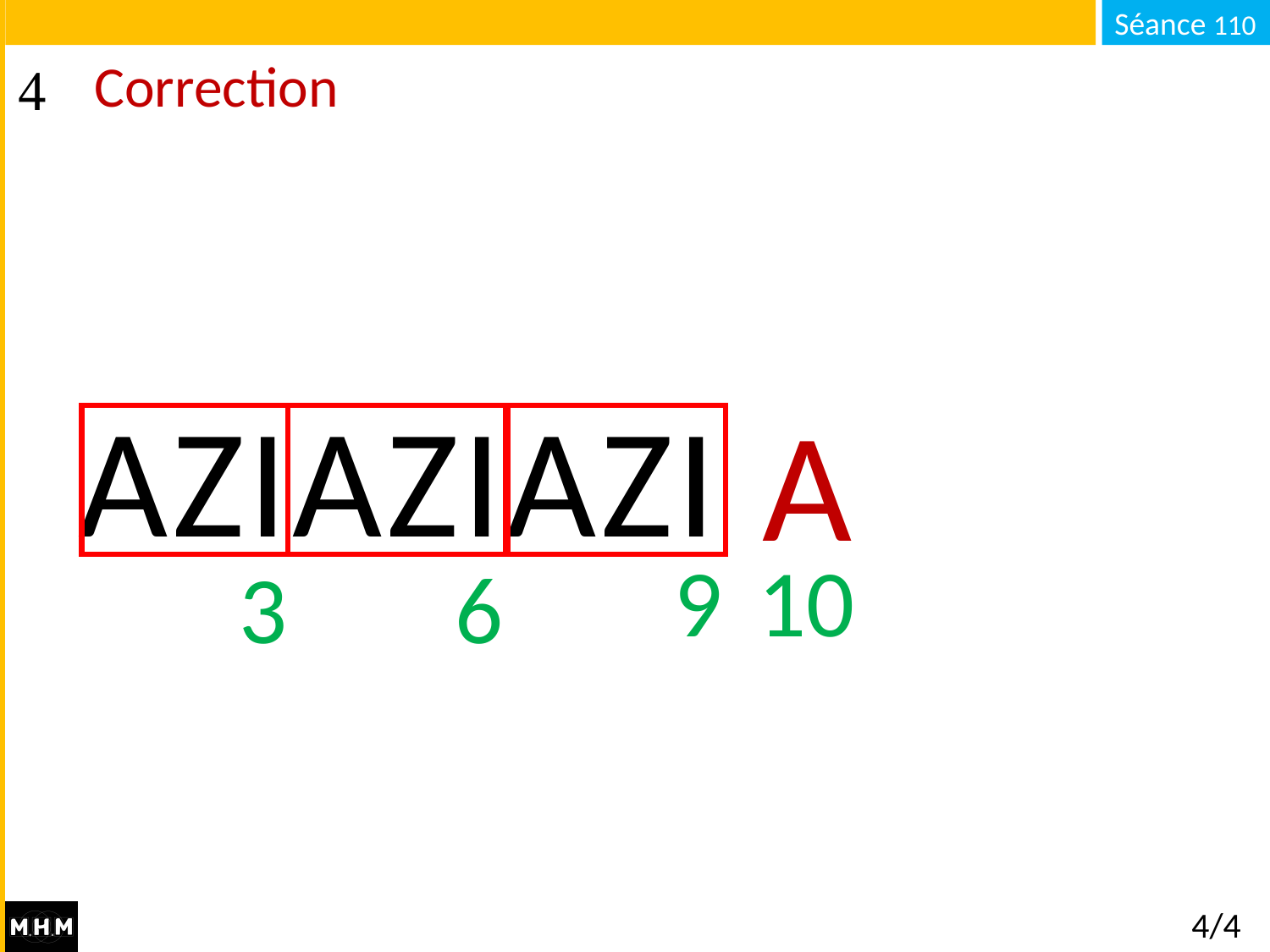

# Correction
AZIAZIAZI
A

9
10
3
6
4/4